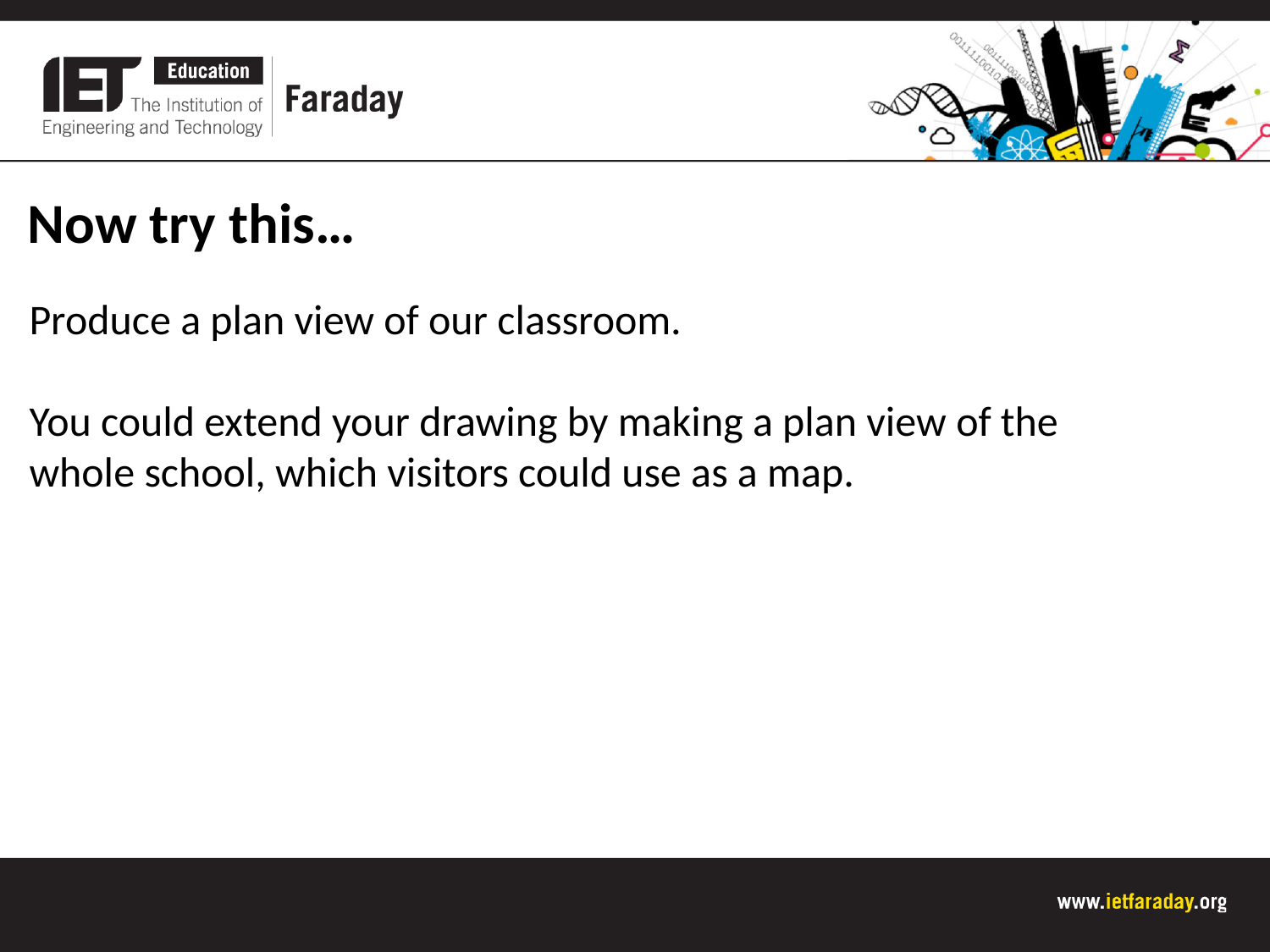

Now try this…
Produce a plan view of our classroom.

You could extend your drawing by making a plan view of the whole school, which visitors could use as a map.